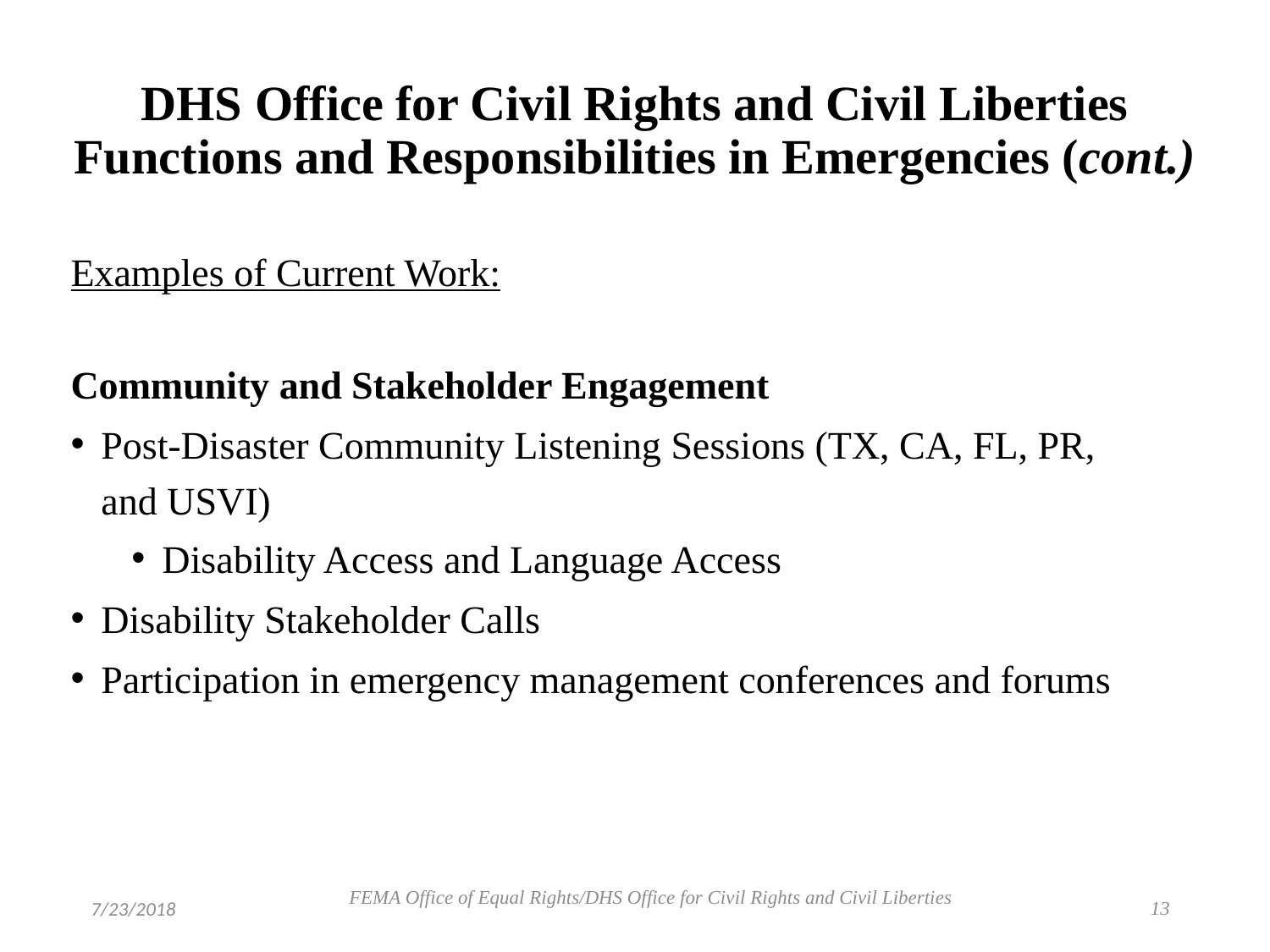

# DHS Office for Civil Rights and Civil Liberties Functions and Responsibilities in Emergencies (cont.)
Examples of Current Work:
Community and Stakeholder Engagement
Post-Disaster Community Listening Sessions (TX, CA, FL, PR, and USVI)
Disability Access and Language Access
Disability Stakeholder Calls
Participation in emergency management conferences and forums

13
7/23/2018
FEMA Office of Equal Rights/DHS Office for Civil Rights and Civil Liberties